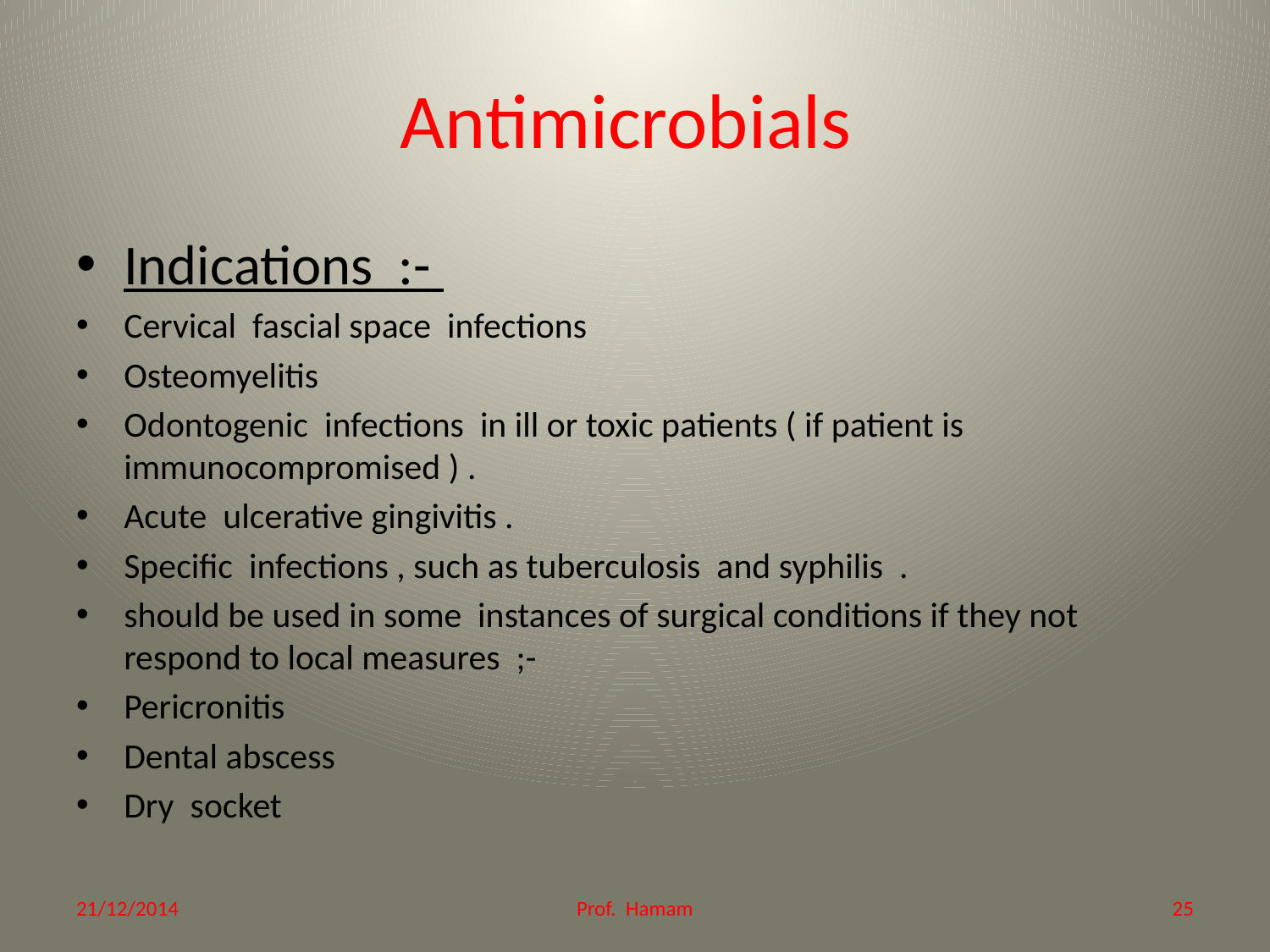

# Antimicrobials
Indications  :-
Cervical  fascial space  infections
Osteomyelitis
Odontogenic  infections  in ill or toxic patients ( if patient is immunocompromised ) .
Acute  ulcerative gingivitis .
Specific  infections , such as tuberculosis  and syphilis  .
should be used in some  instances of surgical conditions if they not  respond to local measures  ;-
Pericronitis
Dental abscess
Dry  socket

21/12/2014
Prof.  Hamam
25